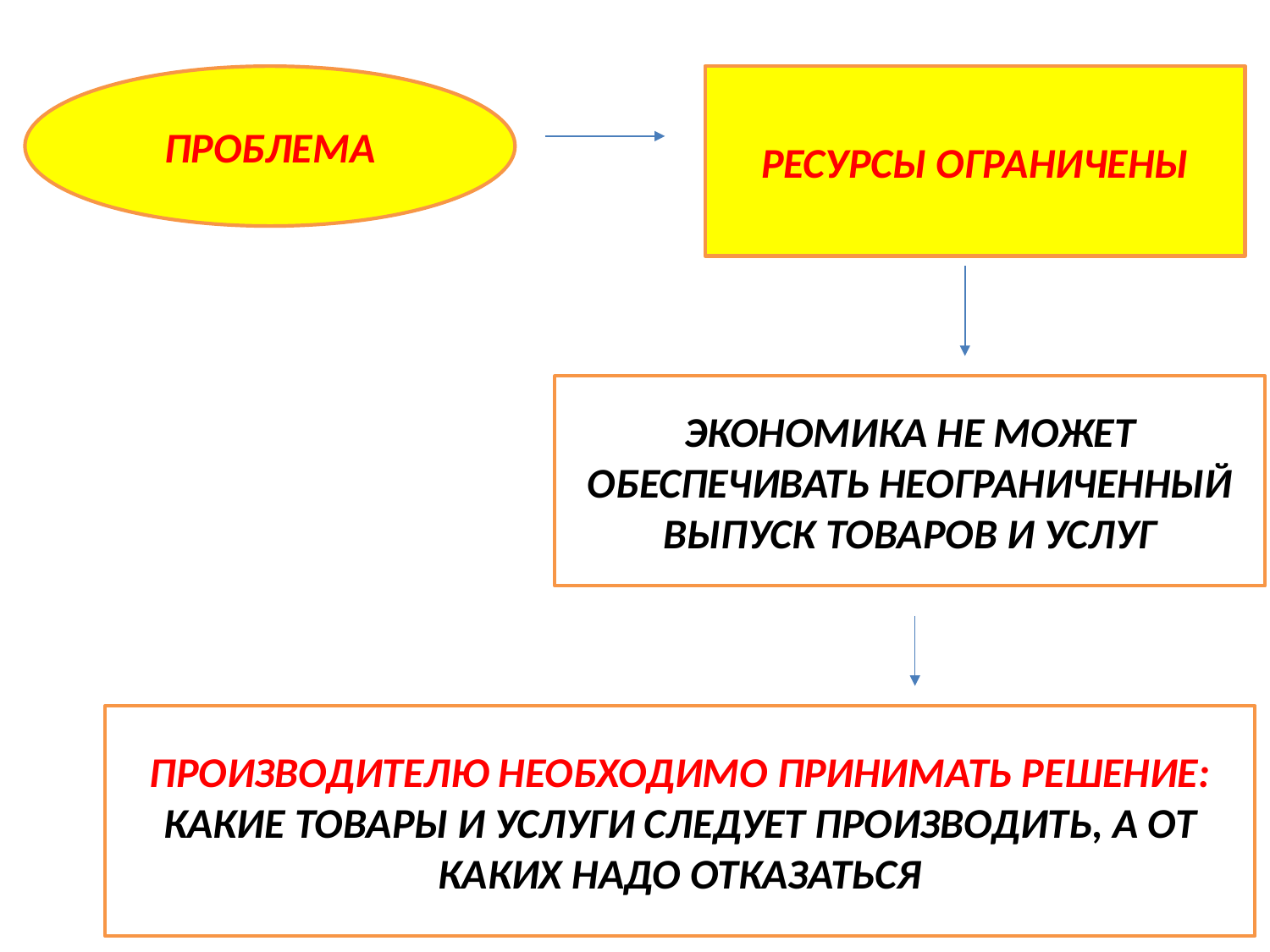

ПРОБЛЕМА
РЕСУРСЫ ОГРАНИЧЕНЫ
ЭКОНОМИКА НЕ МОЖЕТ ОБЕСПЕЧИВАТЬ НЕОГРАНИЧЕННЫЙ ВЫПУСК ТОВАРОВ И УСЛУГ
ПРОИЗВОДИТЕЛЮ НЕОБХОДИМО ПРИНИМАТЬ РЕШЕНИЕ:
КАКИЕ ТОВАРЫ И УСЛУГИ СЛЕДУЕТ ПРОИЗВОДИТЬ, А ОТ КАКИХ НАДО ОТКАЗАТЬСЯ